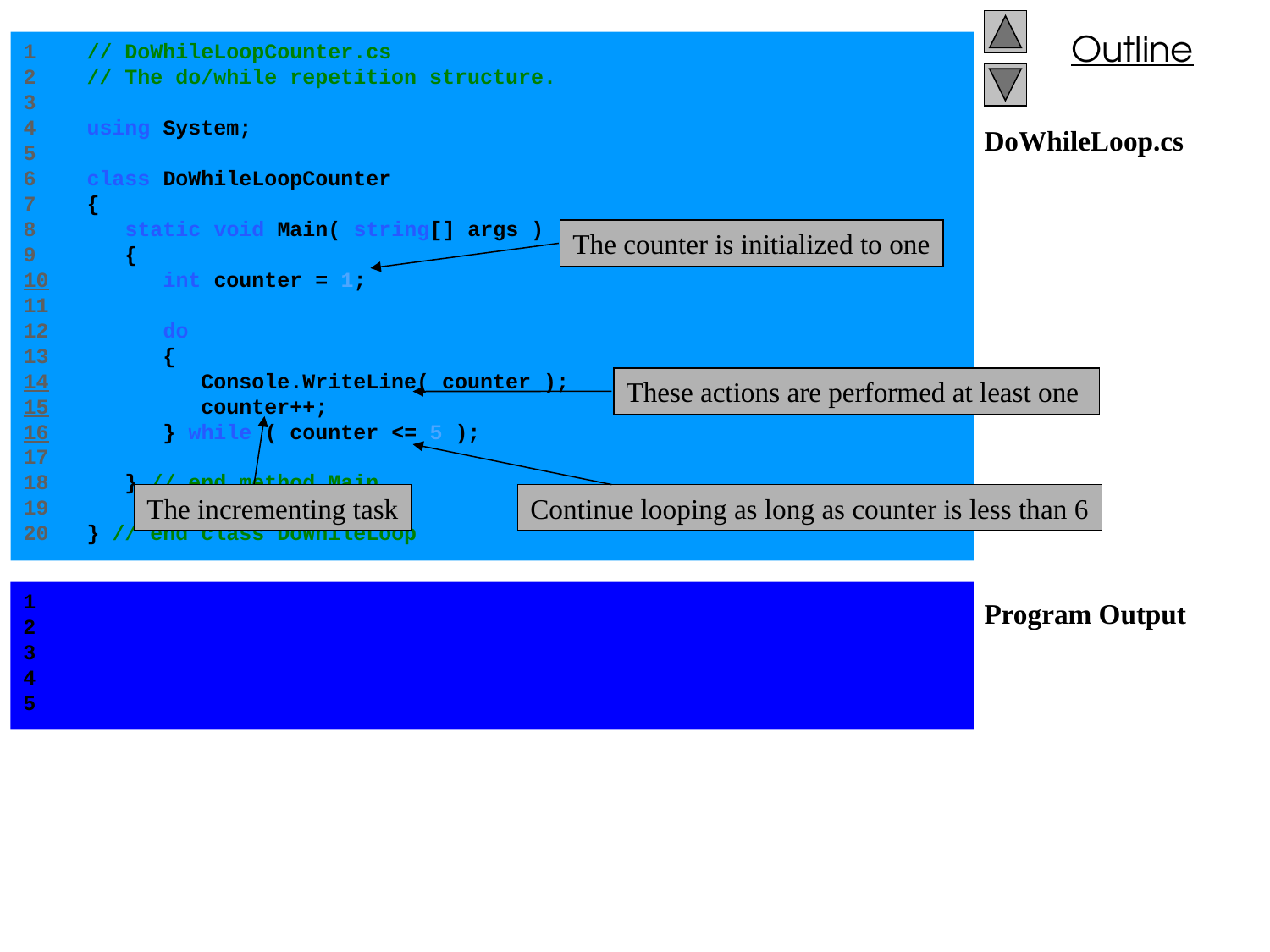

1    // DoWhileLoopCounter.cs
2    // The do/while repetition structure.
3
4    using System;
5
6    class DoWhileLoopCounter
7    {
8       static void Main( string[] args )
9       {
10         int counter = 1;
11
12         do
13         {
14            Console.WriteLine( counter );
15            counter++;
16         } while ( counter <= 5 );
17
18      } // end method Main
19
20   } // end class DoWhileLoop
# DoWhileLoop.cs Program Output
The counter is initialized to one

These actions are performed at least one

The incrementing task

Continue looping as long as counter is less than 6
1
2
3
4
5